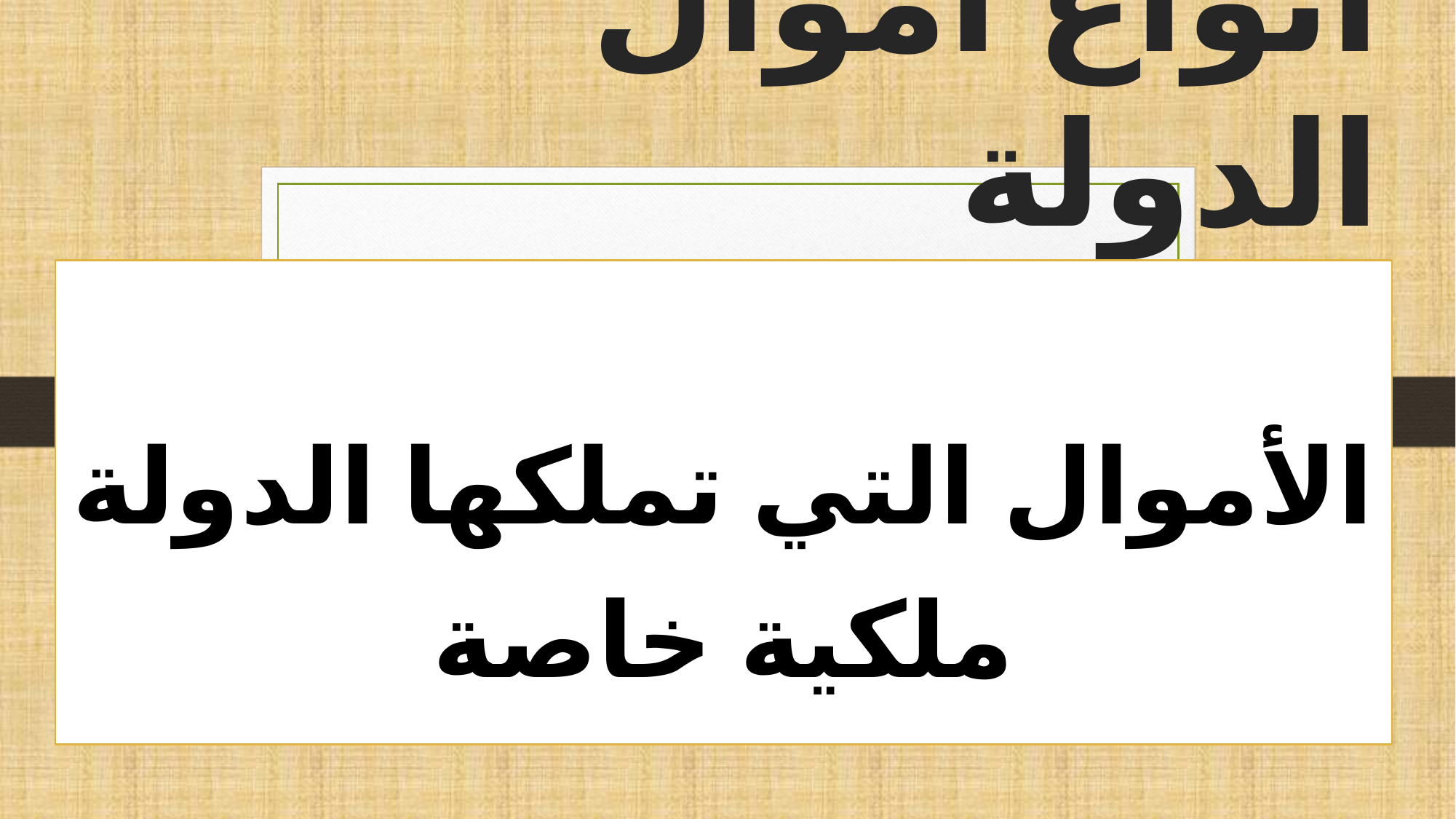

# أنواع أموال الدولة

الأموال التي تملكها الدولة
ملكية خاصة